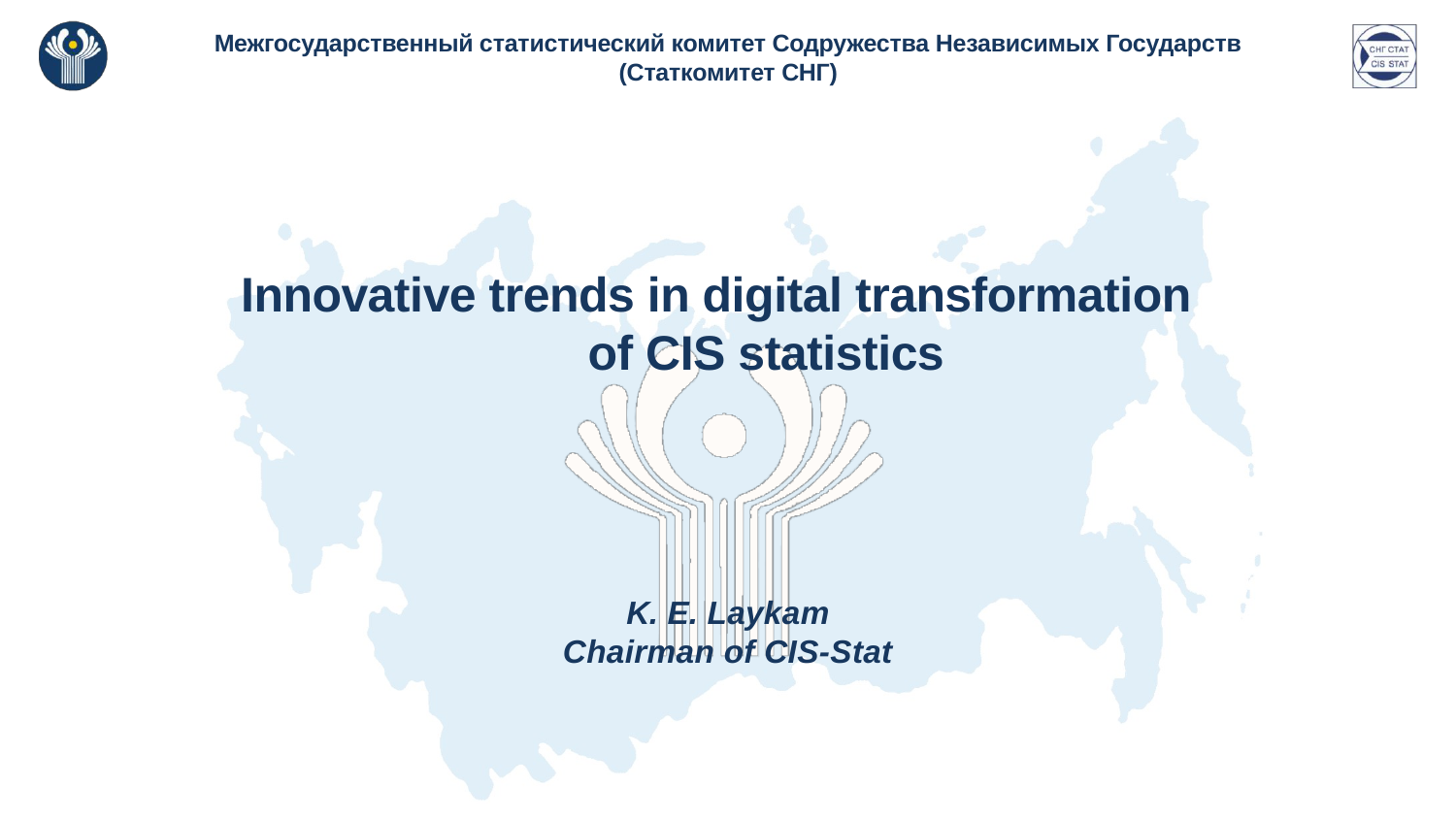

Межгосударственный статистический комитет Содружества Независимых Государств
(Статкомитет СНГ)
Innovative trends in digital transformation
of CIS statistics

K. E. Laykam
Chairman of CIS-Stat